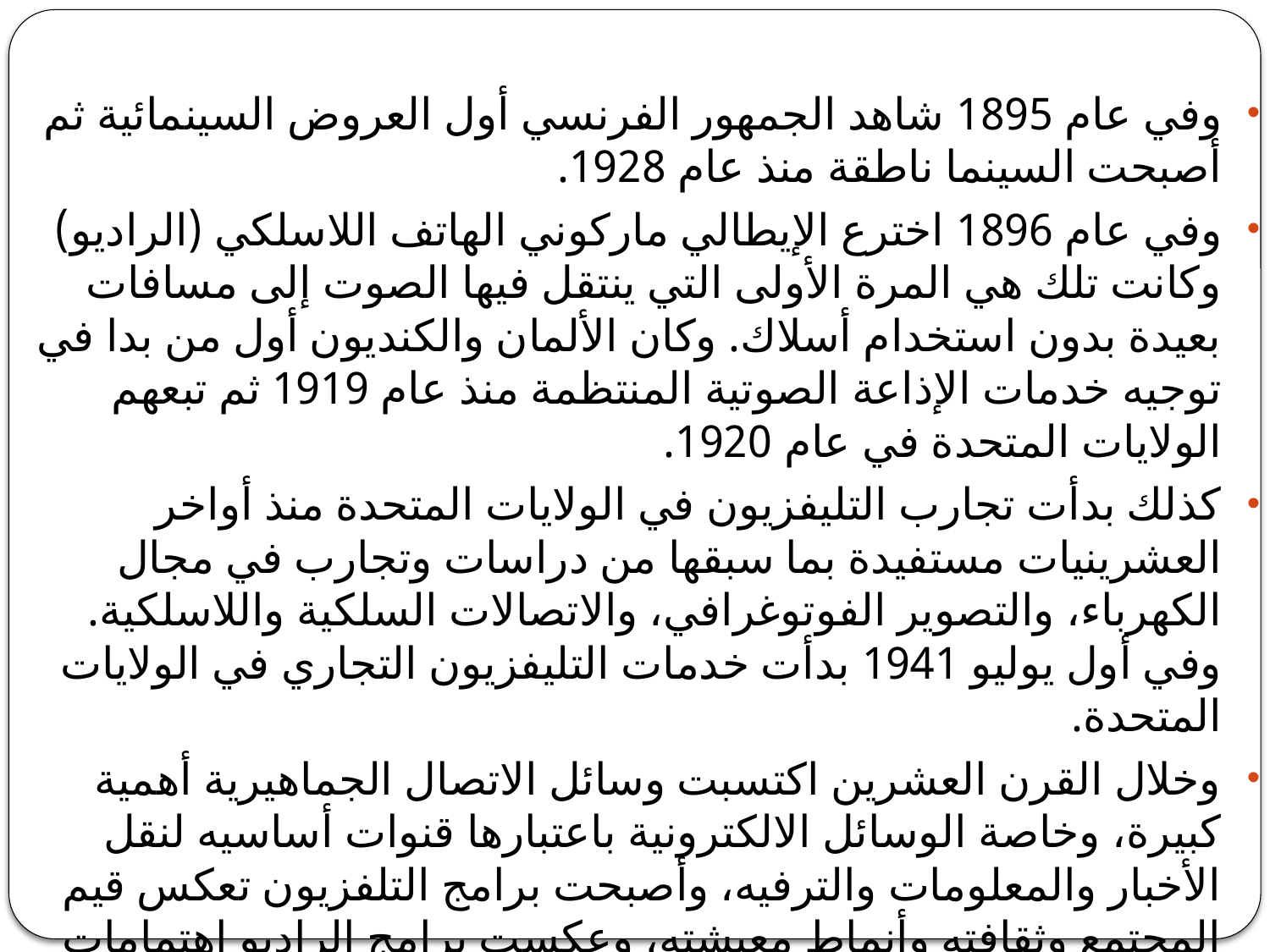

وفي عام 1895 شاهد الجمهور الفرنسي أول العروض السينمائية ثم أصبحت السينما ناطقة منذ عام 1928.
وفي عام 1896 اخترع الإيطالي ماركوني الهاتف اللاسلكي (الراديو) وكانت تلك هي المرة الأولى التي ينتقل فيها الصوت إلى مسافات بعيدة بدون استخدام أسلاك. وكان الألمان والكنديون أول من بدا في توجيه خدمات الإذاعة الصوتية المنتظمة منذ عام 1919 ثم تبعهم الولايات المتحدة في عام 1920.
كذلك بدأت تجارب التليفزيون في الولايات المتحدة منذ أواخر العشرينيات مستفيدة بما سبقها من دراسات وتجارب في مجال الكهرباء، والتصوير الفوتوغرافي، والاتصالات السلكية واللاسلكية. وفي أول يوليو 1941 بدأت خدمات التليفزيون التجاري في الولايات المتحدة.
وخلال القرن العشرين اكتسبت وسائل الاتصال الجماهيرية أهمية كبيرة، وخاصة الوسائل الالكترونية باعتبارها قنوات أساسيه لنقل الأخبار والمعلومات والترفيه، وأصبحت برامج التلفزيون تعكس قيم المجتمع وثقافته وأنماط معيشته، وعكست برامج الراديو اهتمامات الناس وقضاياهم الحالية، وقدمت الأفلام السينمائية واقع المجتمع وأحلامه.